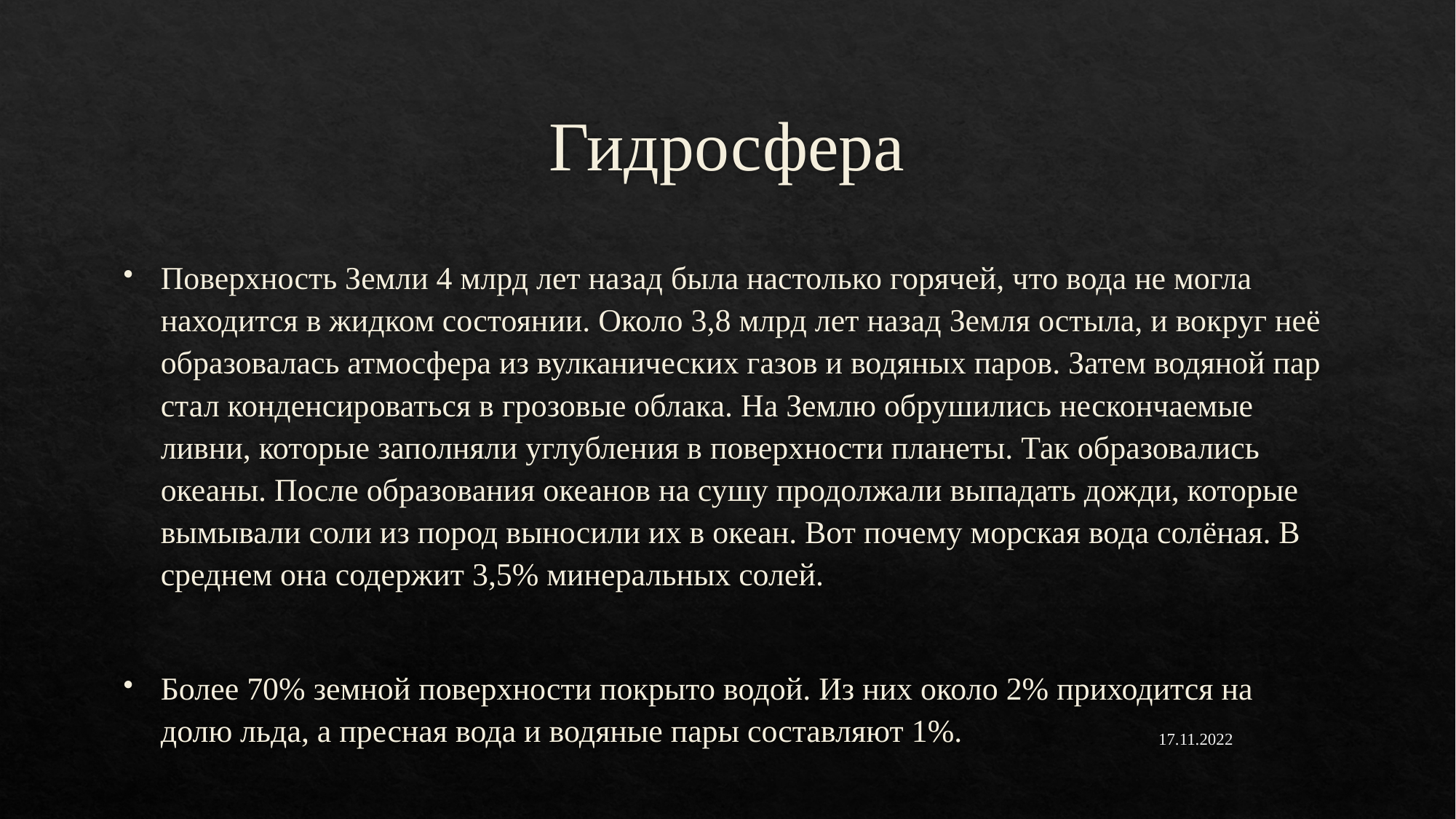

# Гидросфера
Поверхность Земли 4 млрд лет назад была настолько горячей, что вода не могла находится в жидком состоянии. Около 3,8 млрд лет назад Земля остыла, и вокруг неё образовалась атмосфера из вулканических газов и водяных паров. Затем водяной пар стал конденсироваться в грозовые облака. На Землю обрушились нескончаемые ливни, которые заполняли углубления в поверхности планеты. Так образовались океаны. После образования океанов на сушу продолжали выпадать дожди, которые вымывали соли из пород выносили их в океан. Вот почему морская вода солёная. В среднем она содержит 3,5% минеральных солей.

Более 70% земной поверхности покрыто водой. Из них около 2% приходится на долю льда, а пресная вода и водяные пары составляют 1%.
17.11.2022